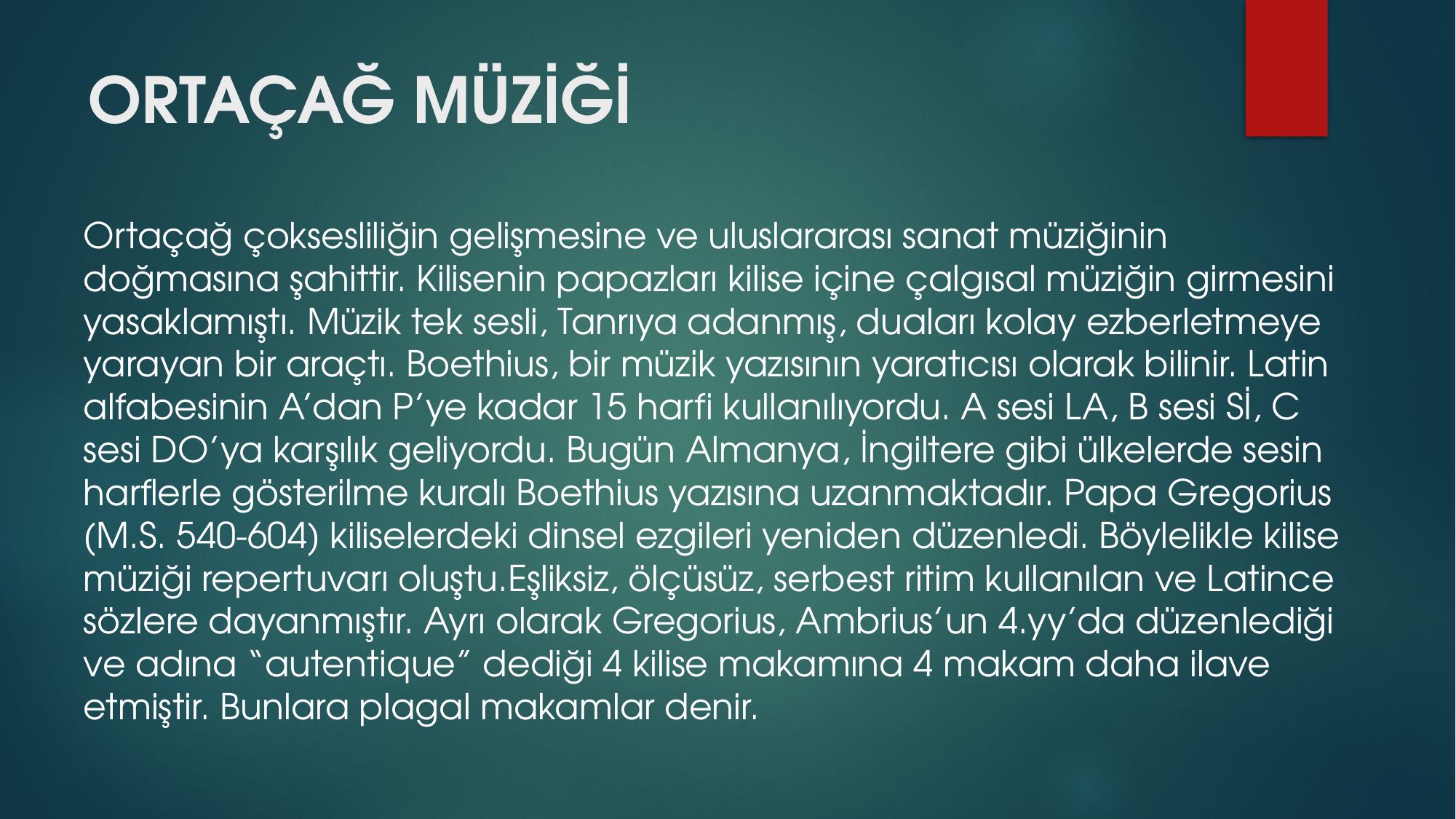

# ORTAÇAĞ MÜZİĞİ
Ortaçağ çoksesliliğin gelişmesine ve uluslararası sanat müziğinin doğmasına şahittir. Kilisenin papazları kilise içine çalgısal müziğin girmesini yasaklamıştı. Müzik tek sesli, Tanrıya adanmış, duaları kolay ezberletmeye yarayan bir araçtı. Boethius, bir müzik yazısının yaratıcısı olarak bilinir. Latin alfabesinin A’dan P’ye kadar 15 harfi kullanılıyordu. A sesi LA, B sesi Sİ, C sesi DO’ya karşılık geliyordu. Bugün Almanya, İngiltere gibi ülkelerde sesin harflerle gösterilme kuralı Boethius yazısına uzanmaktadır. Papa Gregorius (M.S. 540-604) kiliselerdeki dinsel ezgileri yeniden düzenledi. Böylelikle kilise müziği repertuvarı oluştu.Eşliksiz, ölçüsüz, serbest ritim kullanılan ve Latince sözlere dayanmıştır. Ayrı olarak Gregorius, Ambrius’un 4.yy’da düzenlediği ve adına “autentique” dediği 4 kilise makamına 4 makam daha ilave etmiştir. Bunlara plagal makamlar denir.